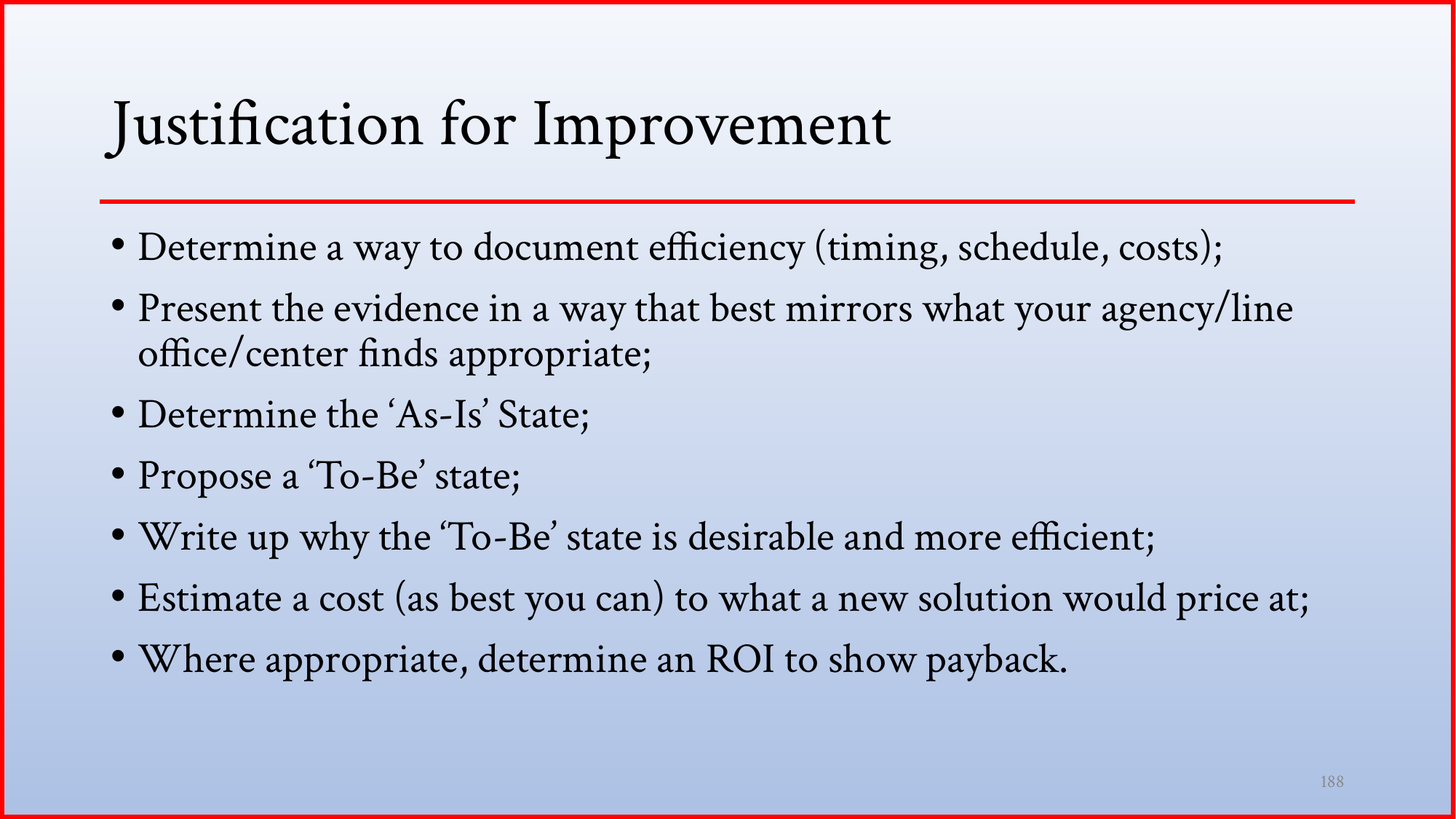

# Justification for Improvement
Determine a way to document efficiency (timing, schedule, costs);
Present the evidence in a way that best mirrors what your agency/line office/center finds appropriate;
Determine the ‘As-Is’ State;
Propose a ‘To-Be’ state;
Write up why the ‘To-Be’ state is desirable and more efficient;
Estimate a cost (as best you can) to what a new solution would price at;
Where appropriate, determine an ROI to show payback.
188